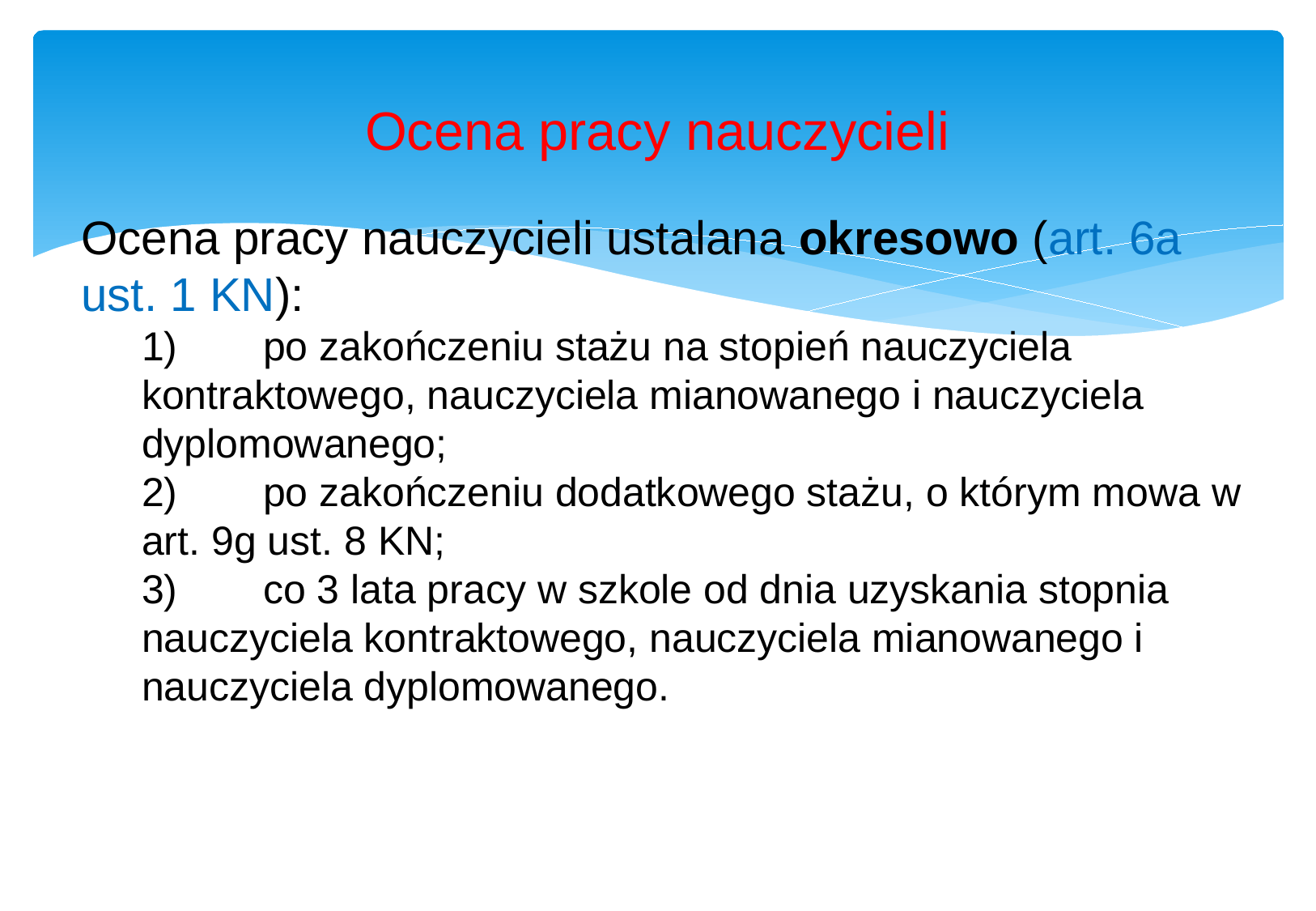

# Ocena pracy nauczycieli

Ocena pracy nauczycieli ustalana okresowo (art. 6a ust. 1 KN):
1)	po zakończeniu stażu na stopień nauczyciela kontraktowego, nauczyciela mianowanego i nauczyciela dyplomowanego;
2)	po zakończeniu dodatkowego stażu, o którym mowa w art. 9g ust. 8 KN;
3)	co 3 lata pracy w szkole od dnia uzyskania stopnia nauczyciela kontraktowego, nauczyciela mianowanego i nauczyciela dyplomowanego.